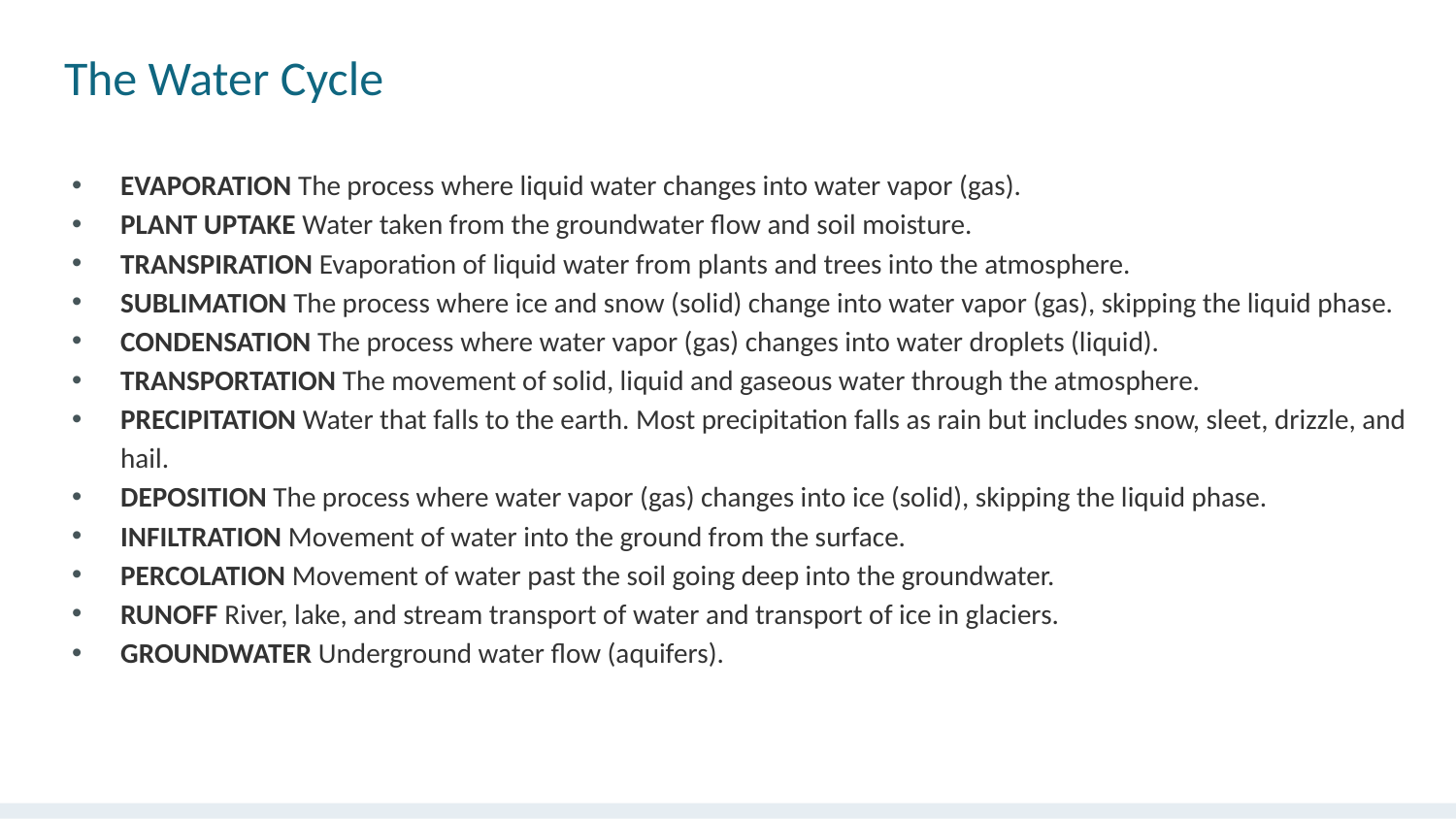

# The Water Cycle
EVAPORATION The process where liquid water changes into water vapor (gas).
PLANT UPTAKE Water taken from the groundwater flow and soil moisture.
TRANSPIRATION Evaporation of liquid water from plants and trees into the atmosphere.
SUBLIMATION The process where ice and snow (solid) change into water vapor (gas), skipping the liquid phase.
CONDENSATION The process where water vapor (gas) changes into water droplets (liquid).
TRANSPORTATION The movement of solid, liquid and gaseous water through the atmosphere.
PRECIPITATION Water that falls to the earth. Most precipitation falls as rain but includes snow, sleet, drizzle, and hail.
DEPOSITION The process where water vapor (gas) changes into ice (solid), skipping the liquid phase.
INFILTRATION Movement of water into the ground from the surface.
PERCOLATION Movement of water past the soil going deep into the groundwater.
RUNOFF River, lake, and stream transport of water and transport of ice in glaciers.
GROUNDWATER Underground water flow (aquifers).